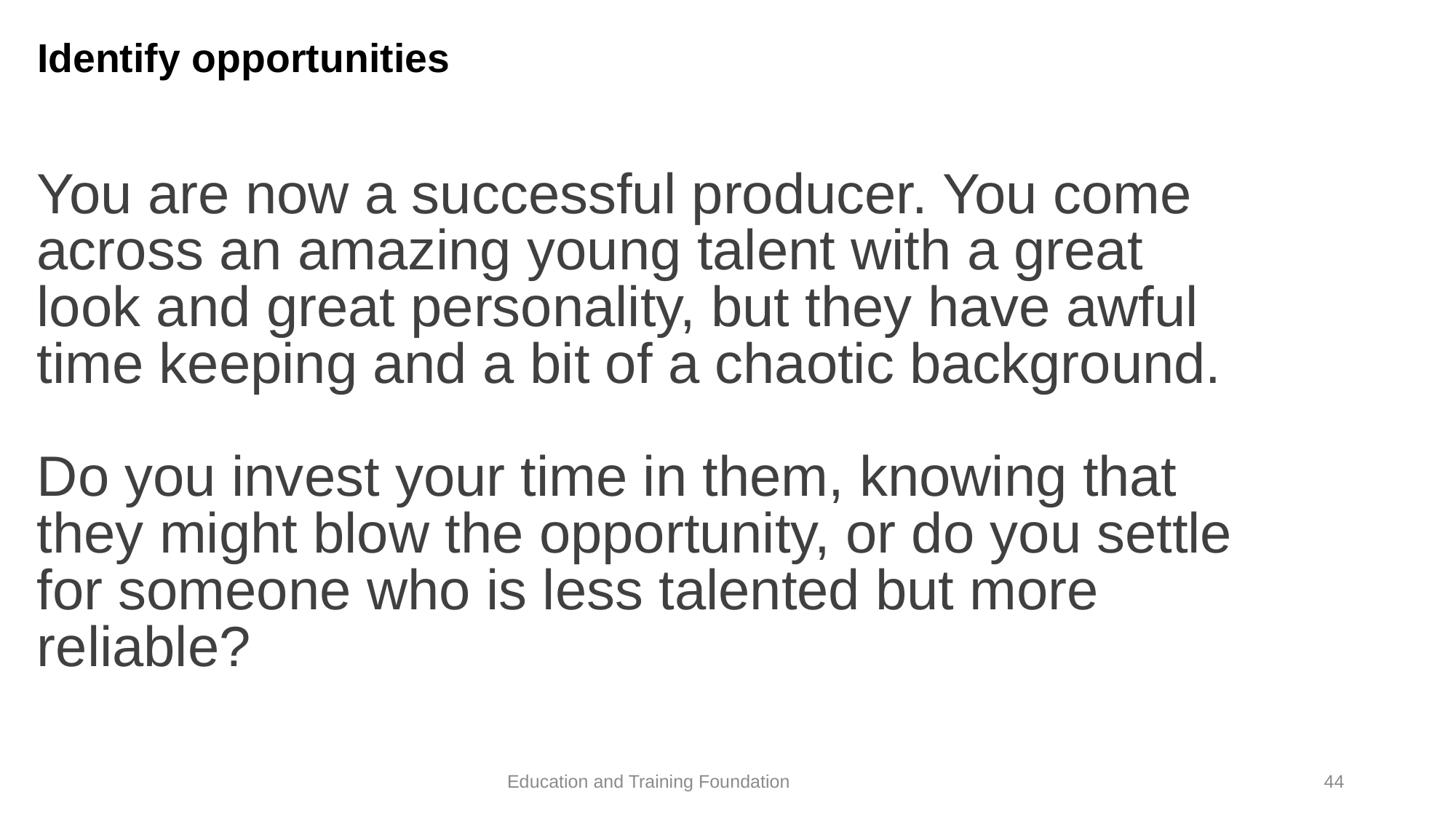

# Identify opportunities

You are now a successful producer. You come across an amazing young talent with a great look and great personality, but they have awful time keeping and a bit of a chaotic background.

Do you invest your time in them, knowing that they might blow the opportunity, or do you settle for someone who is less talented but more reliable?
44
Education and Training Foundation